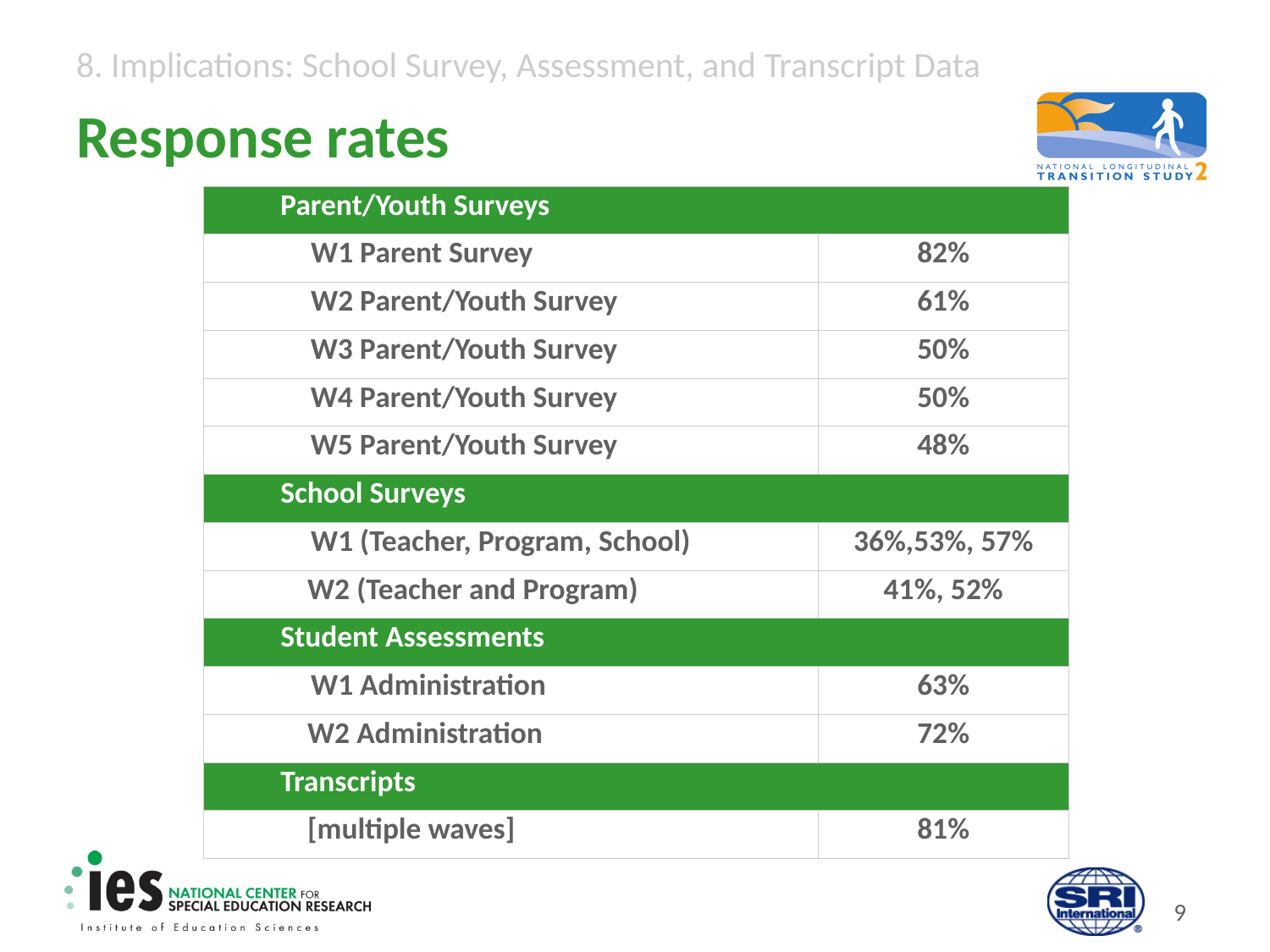

# Response rates

| Parent/Youth Surveys |  |
| --- | --- |
| W1 Parent Survey | 82% |
| W2 Parent/Youth Survey | 61% |
| W3 Parent/Youth Survey | 50% |
| W4 Parent/Youth Survey | 50% |
| W5 Parent/Youth Survey | 48% |
| School Surveys |  |
| W1 (Teacher, Program, School) | 36%,53%, 57% |
| W2 (Teacher and Program) | 41%, 52% |
| Student Assessments |  |
| W1 Administration | 63% |
| W2 Administration | 72% |
| Transcripts |  |
| [multiple waves] | 81% |

9